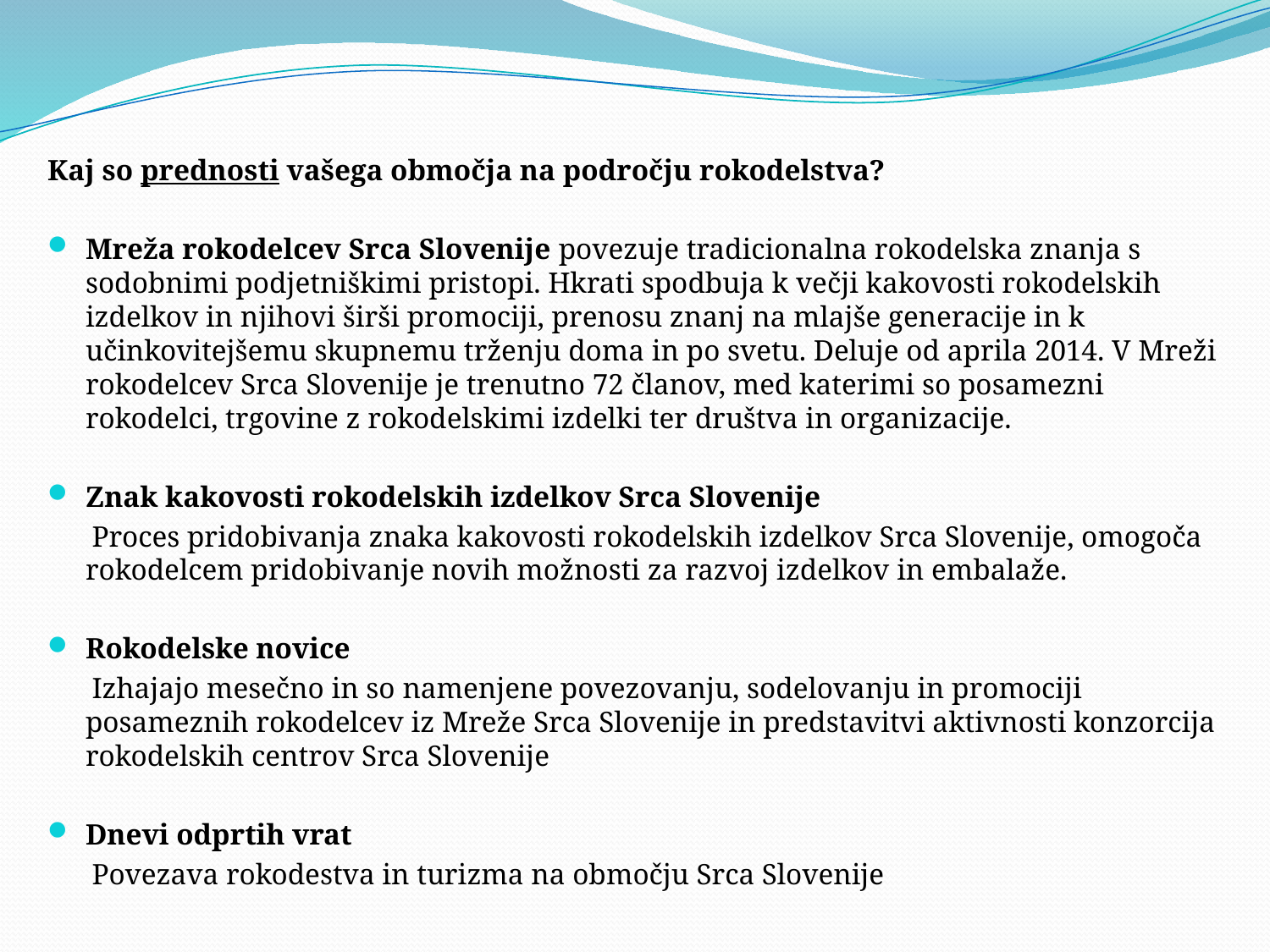

Kaj so prednosti vašega območja na področju rokodelstva?

Mreža rokodelcev Srca Slovenije povezuje tradicionalna rokodelska znanja s sodobnimi podjetniškimi pristopi. Hkrati spodbuja k večji kakovosti rokodelskih izdelkov in njihovi širši promociji, prenosu znanj na mlajše generacije in k učinkovitejšemu skupnemu trženju doma in po svetu. Deluje od aprila 2014. V Mreži rokodelcev Srca Slovenije je trenutno 72 članov, med katerimi so posamezni rokodelci, trgovine z rokodelskimi izdelki ter društva in organizacije.

Znak kakovosti rokodelskih izdelkov Srca Slovenije
      Proces pridobivanja znaka kakovosti rokodelskih izdelkov Srca Slovenije, omogoča rokodelcem pridobivanje novih možnosti za razvoj izdelkov in embalaže.

Rokodelske novice
      Izhajajo mesečno in so namenjene povezovanju, sodelovanju in promociji posameznih rokodelcev iz Mreže Srca Slovenije in predstavitvi aktivnosti konzorcija rokodelskih centrov Srca Slovenije

Dnevi odprtih vrat
      Povezava rokodestva in turizma na območju Srca Slovenije